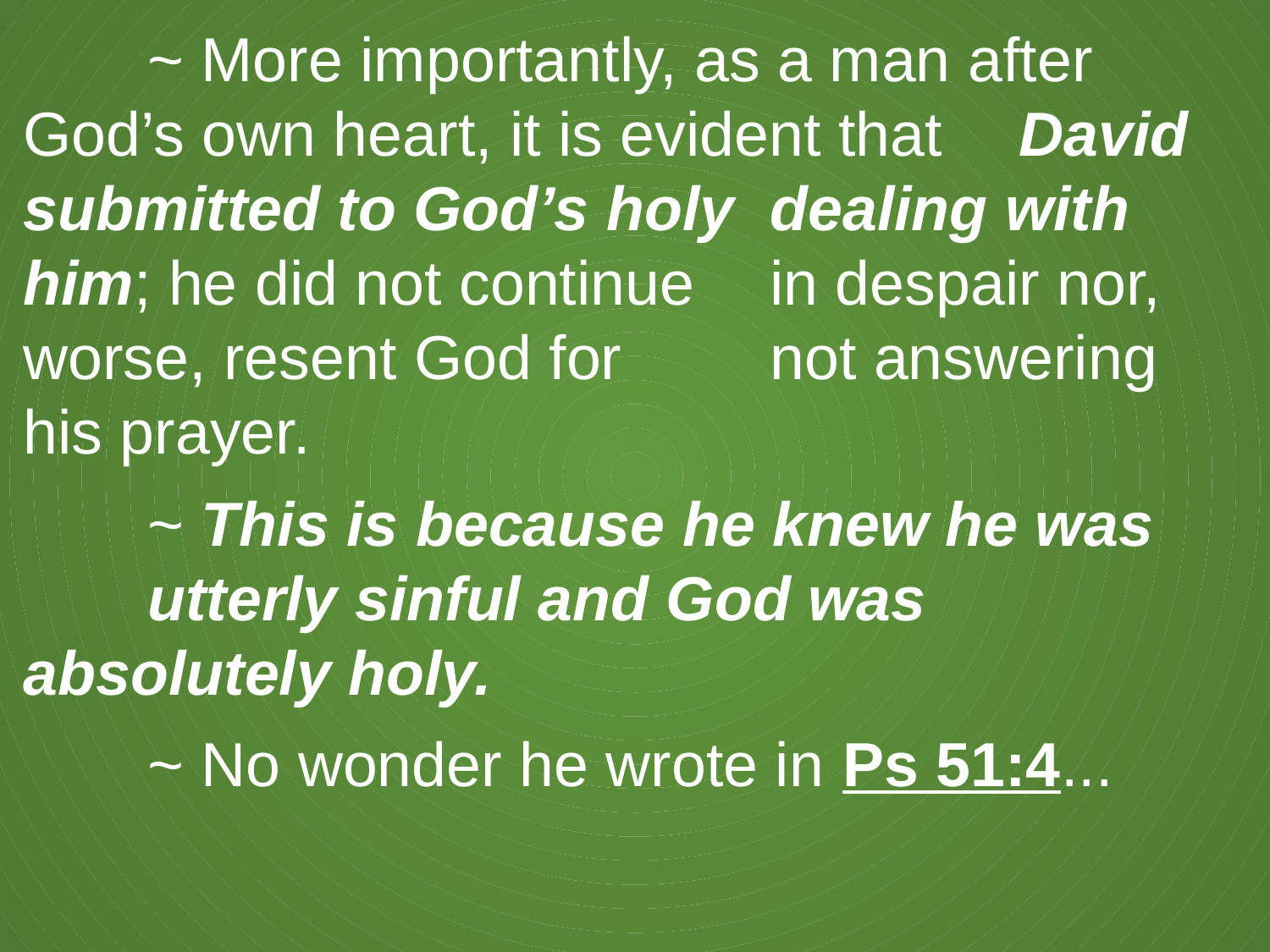

~ More importantly, as a man after 				God’s own heart, it is evident that 				David submitted to God’s holy 				dealing with him; he did not continue 			in despair nor, worse, resent God for 			not answering his prayer.
	~ This is because he knew he was 				utterly sinful and God was 					absolutely holy.
	~ No wonder he wrote in Ps 51:4...